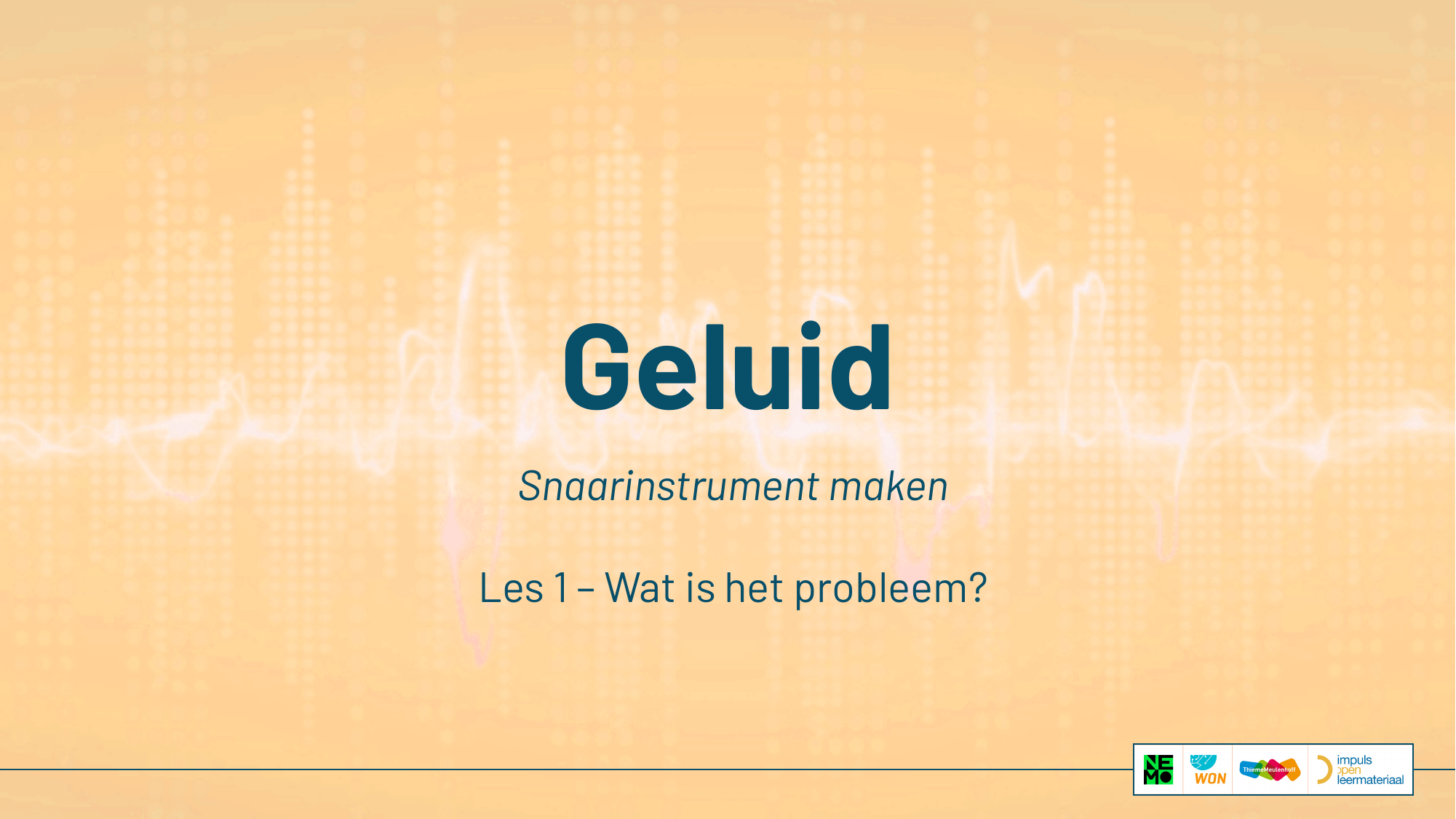

# Geluid
Snaarinstrument maken

Les 1 – Wat is het probleem?